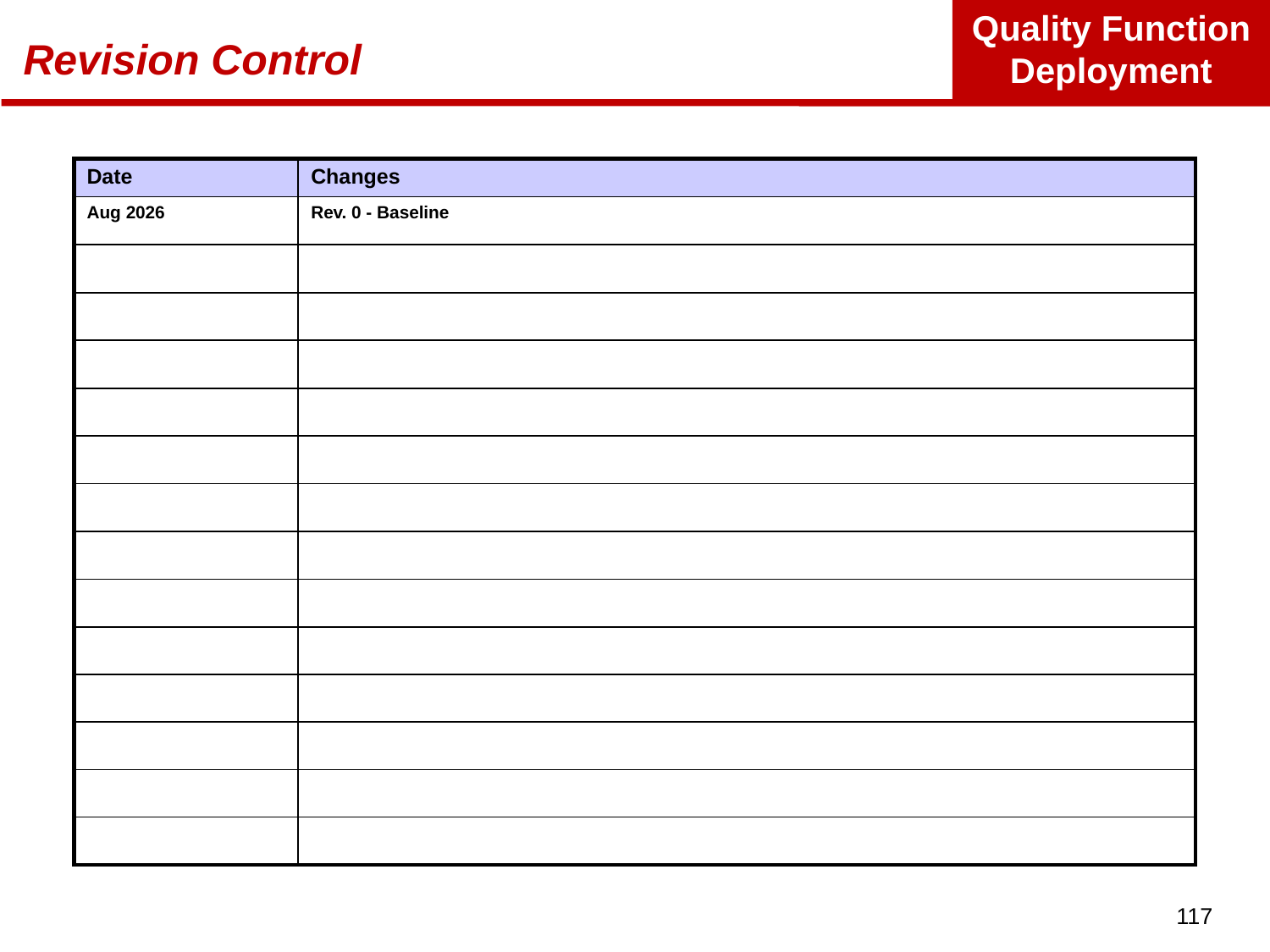

# Revision Control
| Date | Changes |
| --- | --- |
| Aug 2026 | Rev. 0 - Baseline |
|  |  |
|  |  |
|  |  |
|  |  |
|  |  |
|  |  |
|  |  |
|  |  |
|  |  |
|  |  |
|  |  |
|  |  |
|  |  |